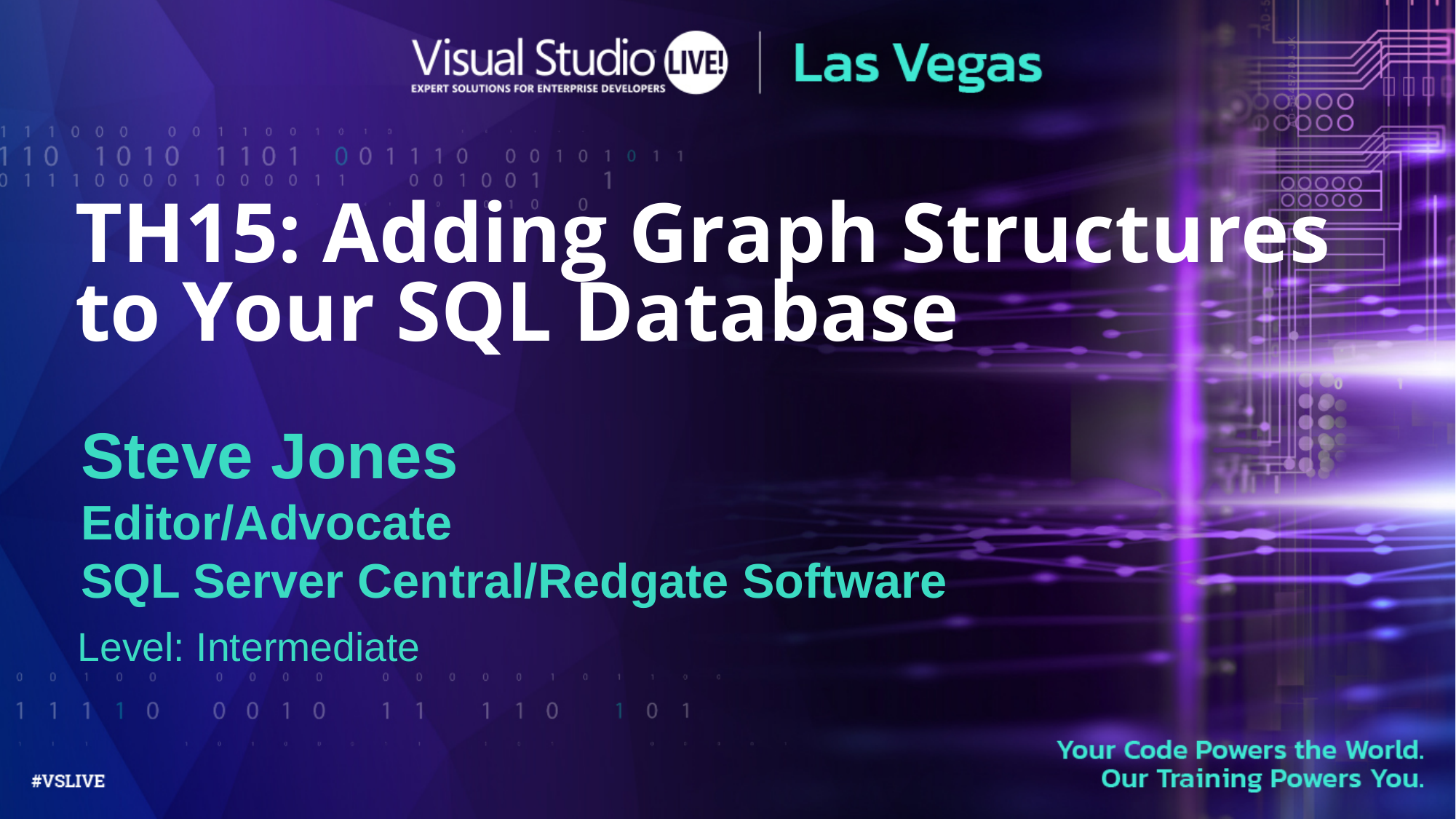

TH15: Adding Graph Structures
to Your SQL Database
Steve Jones
Editor/Advocate
SQL Server Central/Redgate Software

Level: Intermediate